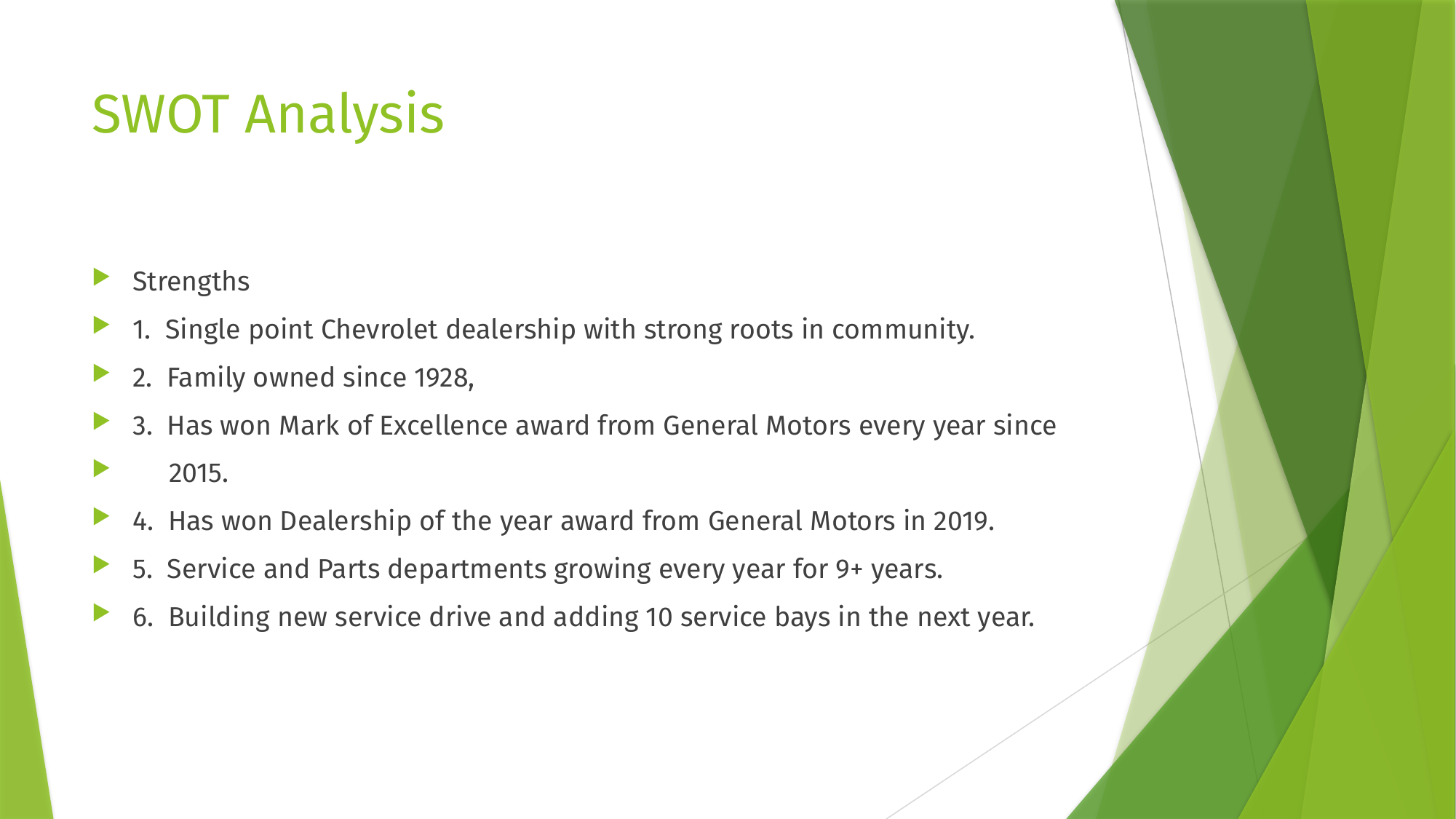

# SWOT Analysis
Strengths
1.  Single point Chevrolet dealership with strong roots in community.
2.  Family owned since 1928,
3.  Has won Mark of Excellence award from General Motors every year since
     2015.
4.  Has won Dealership of the year award from General Motors in 2019.
5.  Service and Parts departments growing every year for 9+ years.
6.  Building new service drive and adding 10 service bays in the next year.